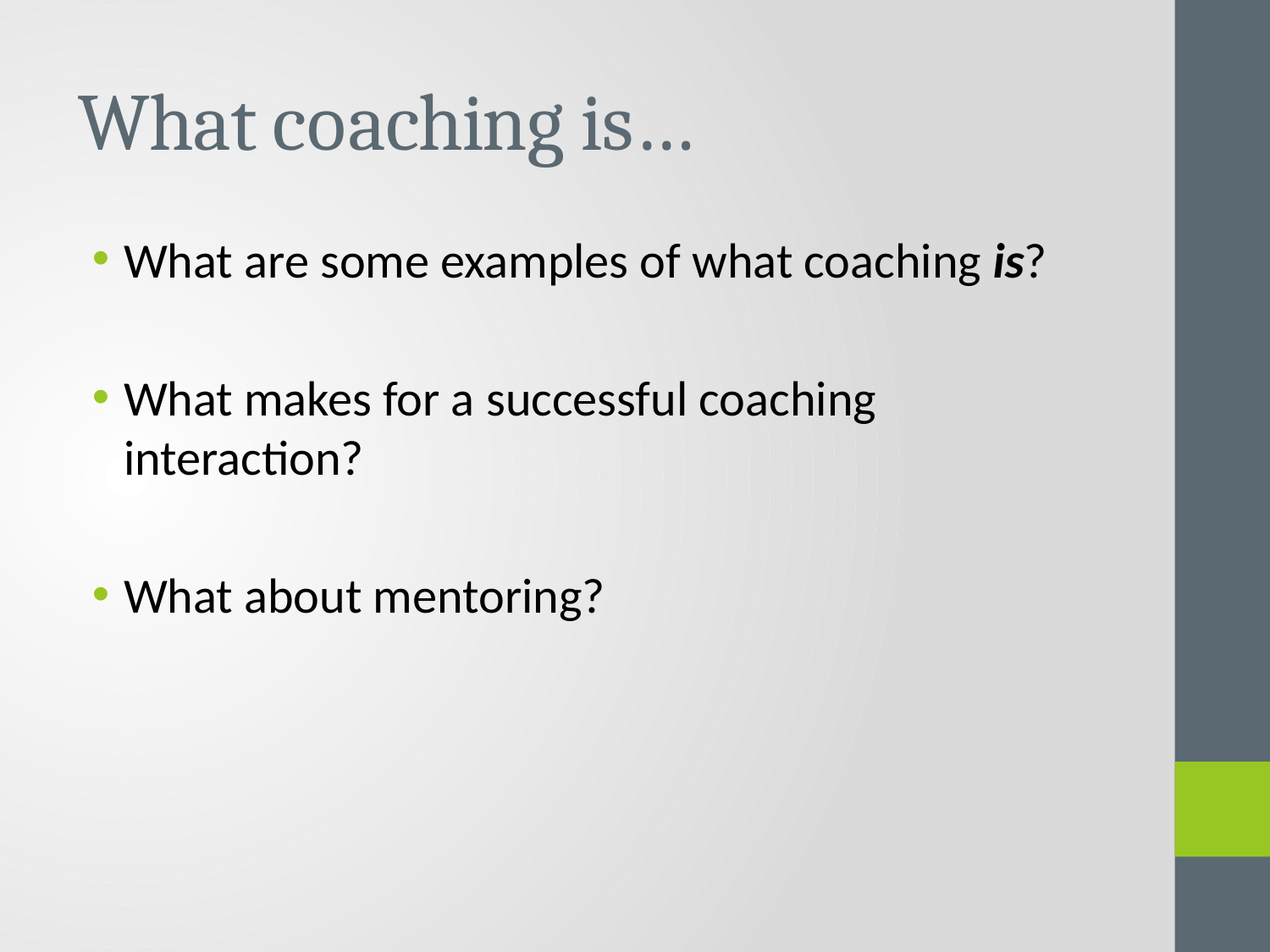

# What coaching is…
What are some examples of what coaching is?

What makes for a successful coaching interaction?

What about mentoring?